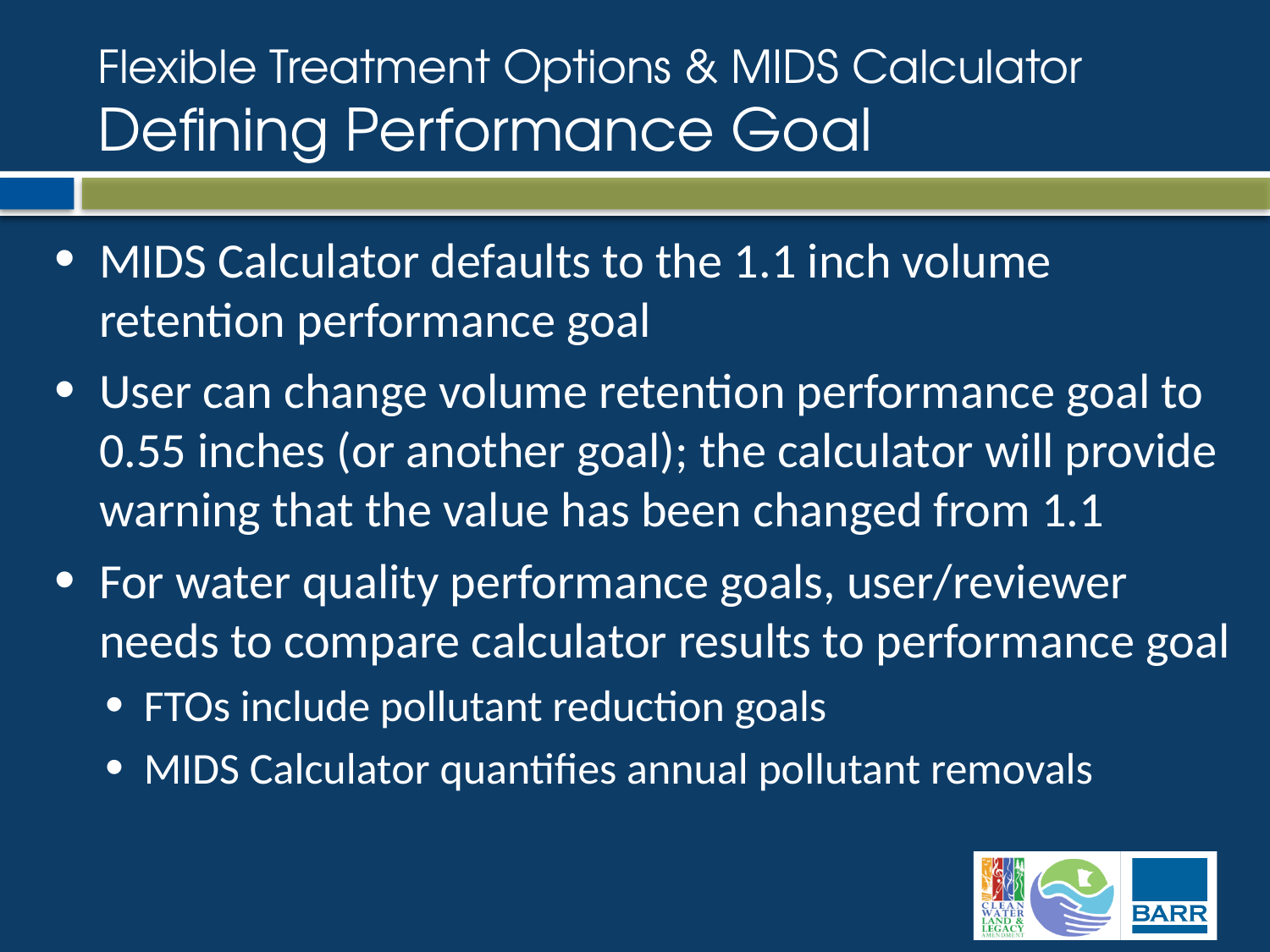

# Flexible Treatment Options & MIDS Calculator Defining Performance Goal
MIDS Calculator defaults to the 1.1 inch volume retention performance goal
User can change volume retention performance goal to 0.55 inches (or another goal); the calculator will provide warning that the value has been changed from 1.1
For water quality performance goals, user/reviewer needs to compare calculator results to performance goal
FTOs include pollutant reduction goals
MIDS Calculator quantifies annual pollutant removals